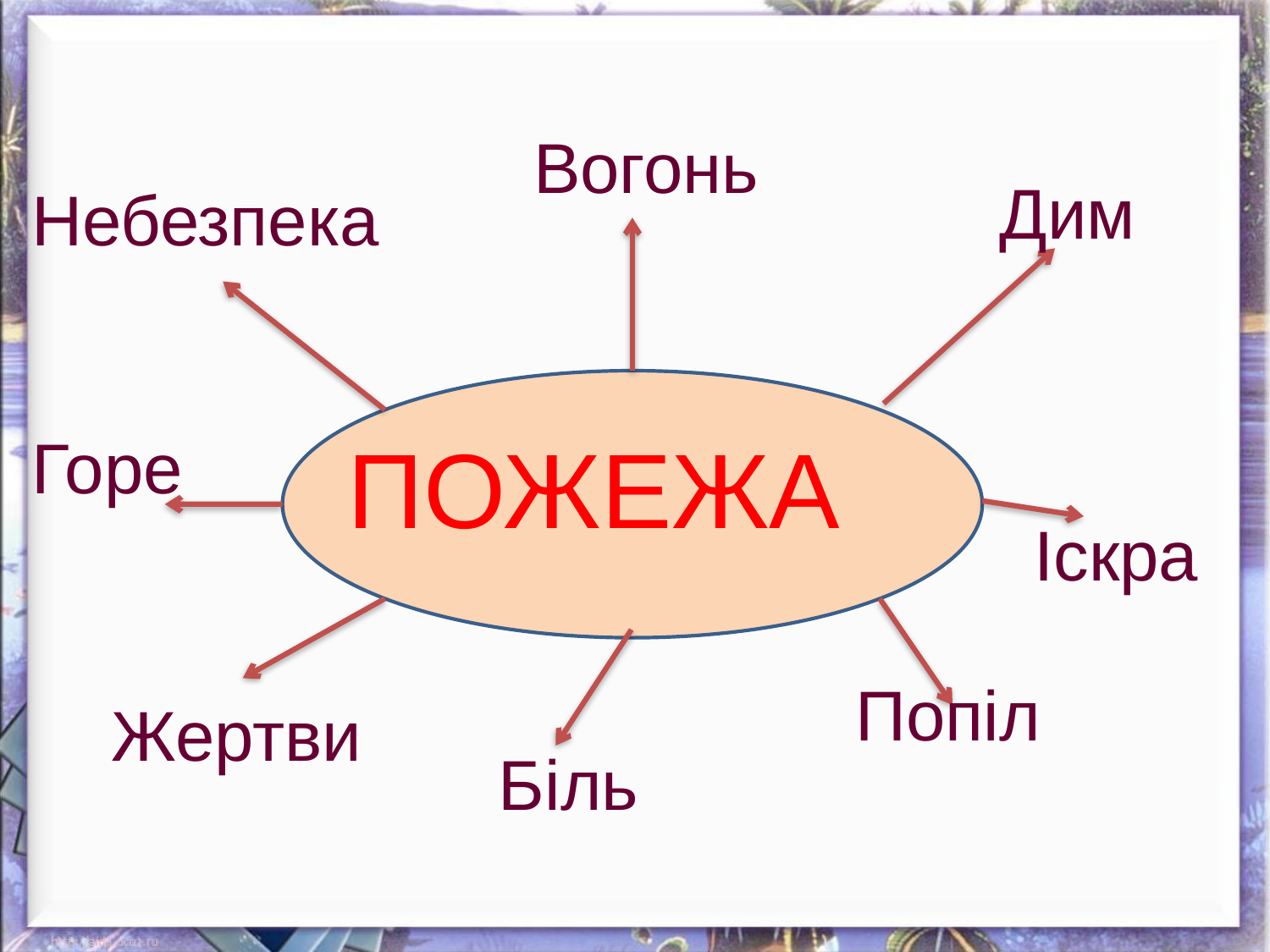

Вогонь
Дим
Небезпека

ПОЖЕЖА
Горе
Іскра
Попіл
Жертви
Біль